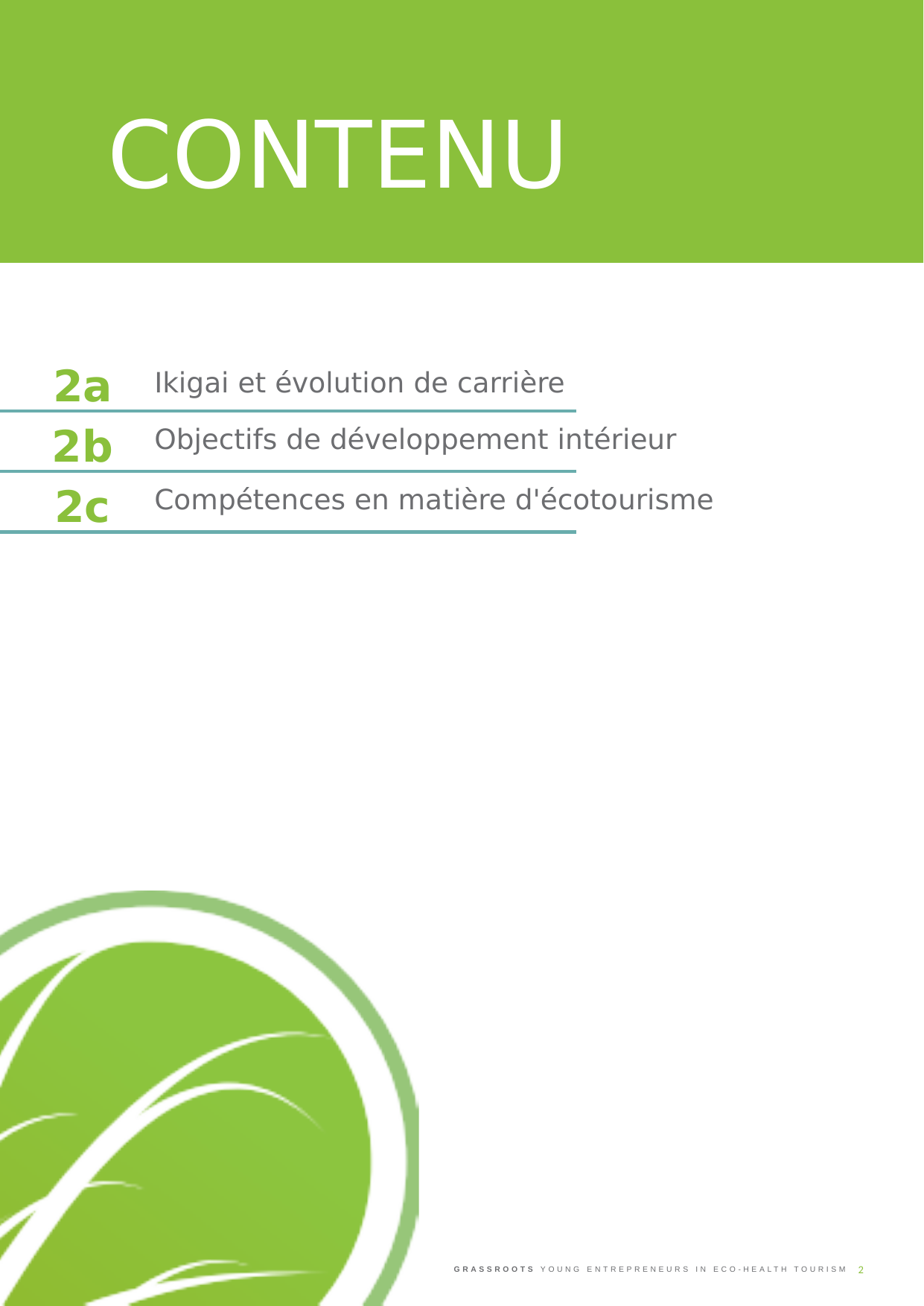

CONTENU
2a
Ikigai et évolution de carrière
Objectifs de développement intérieur
2b
Compétences en matière d'écotourisme
2c

05
Titre
06
Titre
07
Titre
08
Titre
2